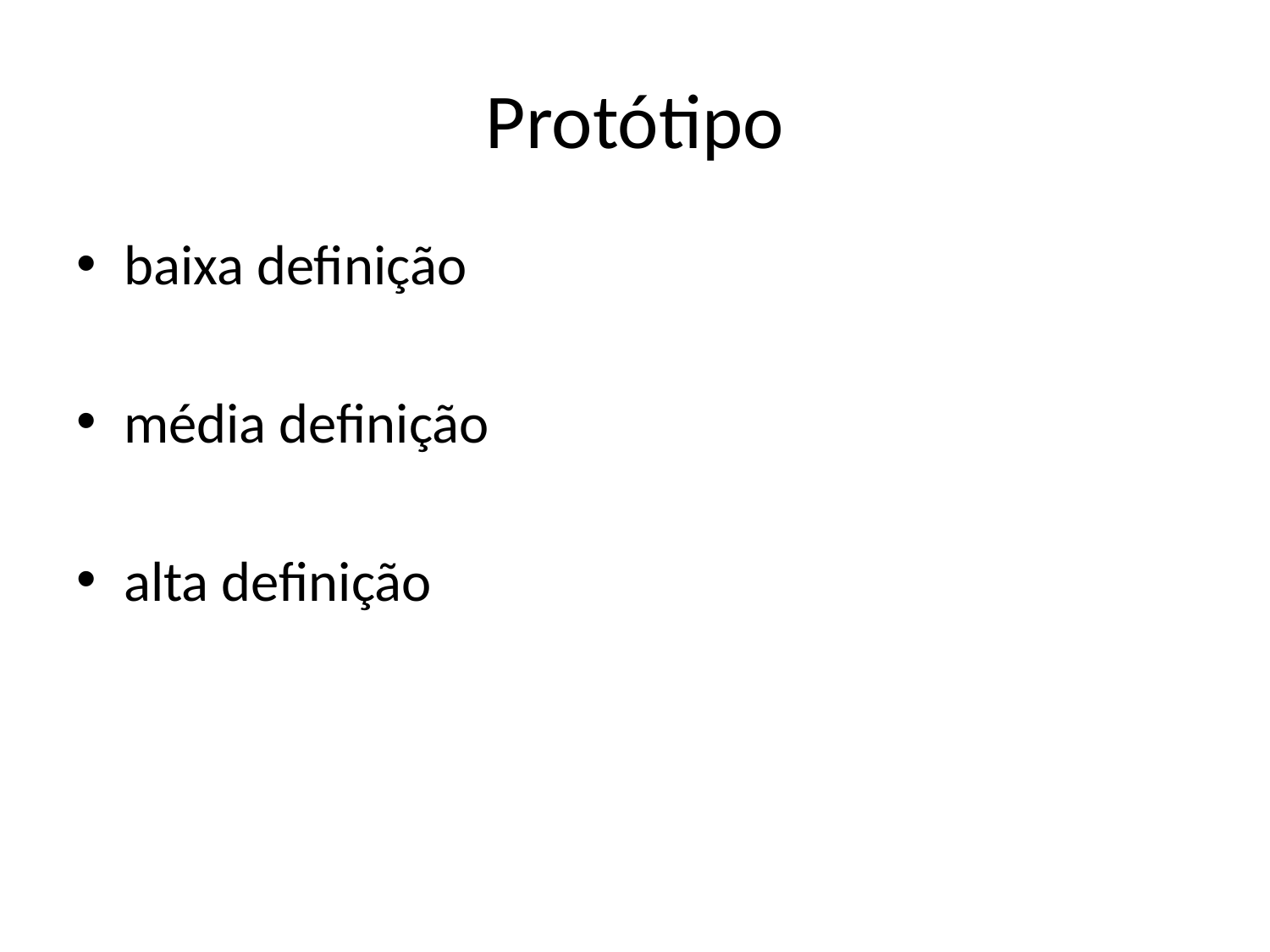

# Protótipo
baixa definição

média definição

alta definição